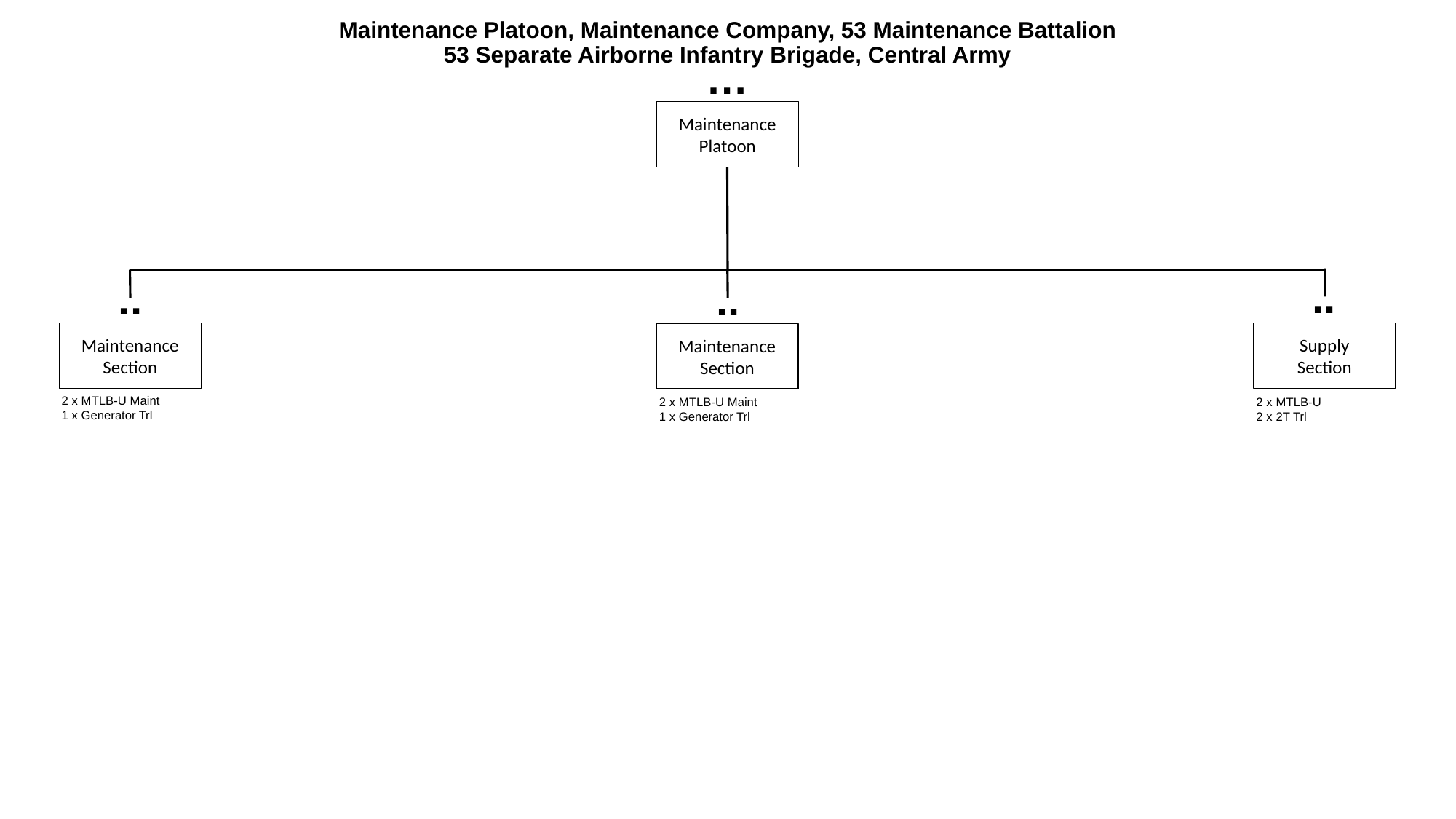

# Maintenance Platoon, Maintenance Company, 53 Maintenance Battalion 53 Separate Airborne Infantry Brigade, Central Army
…
Maintenance
Platoon
..
..
..
Maintenance Section
Supply
Section
Maintenance
Section
2 x MTLB-U Maint
1 x Generator Trl
2 x MTLB-U Maint
1 x Generator Trl
2 x MTLB-U
2 x 2T Trl